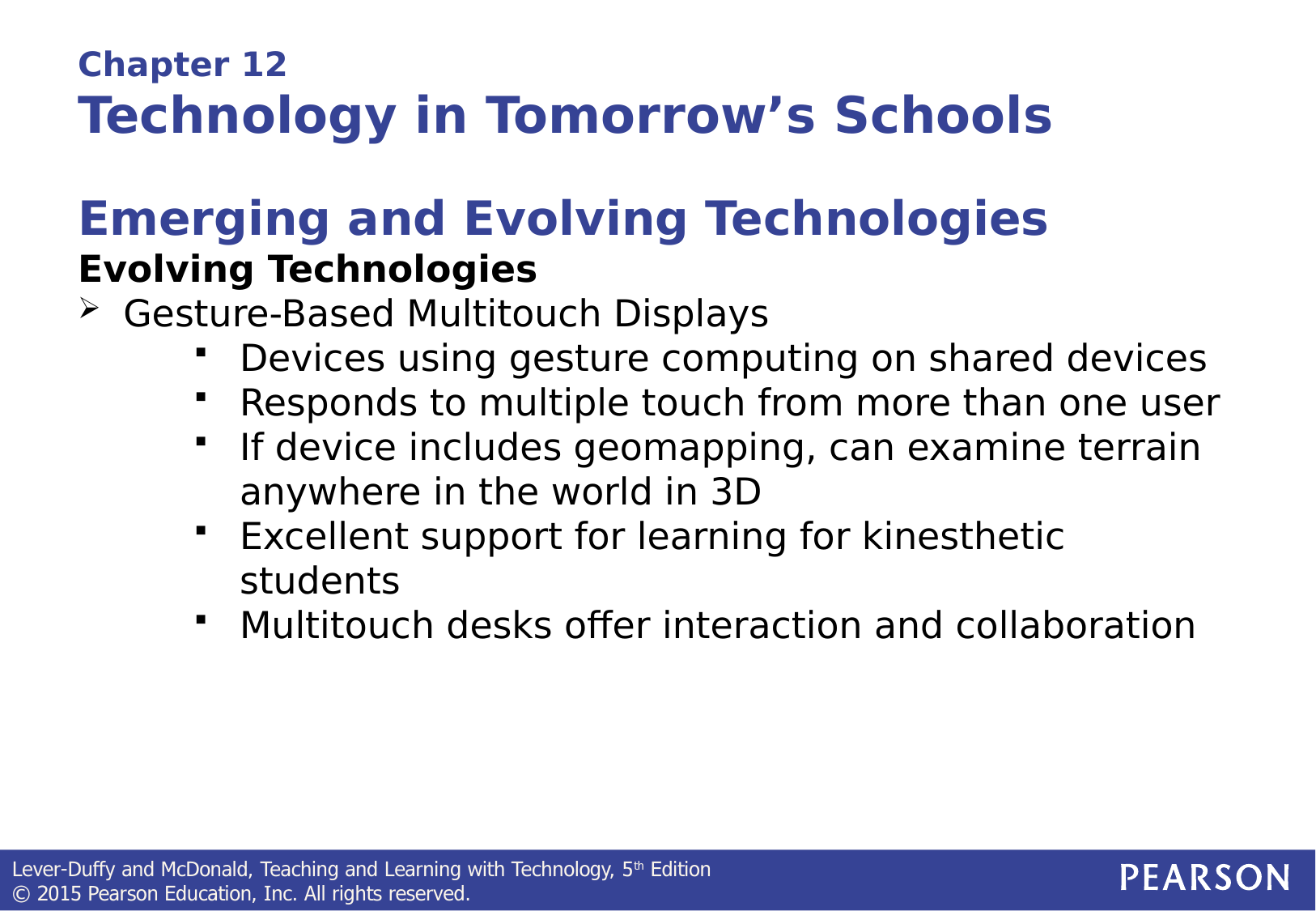

# Chapter 12 Technology in Tomorrow’s Schools
Emerging and Evolving Technologies
Evolving Technologies
Gesture-Based Multitouch Displays
Devices using gesture computing on shared devices
Responds to multiple touch from more than one user
If device includes geomapping, can examine terrain anywhere in the world in 3D
Excellent support for learning for kinesthetic students
Multitouch desks offer interaction and collaboration